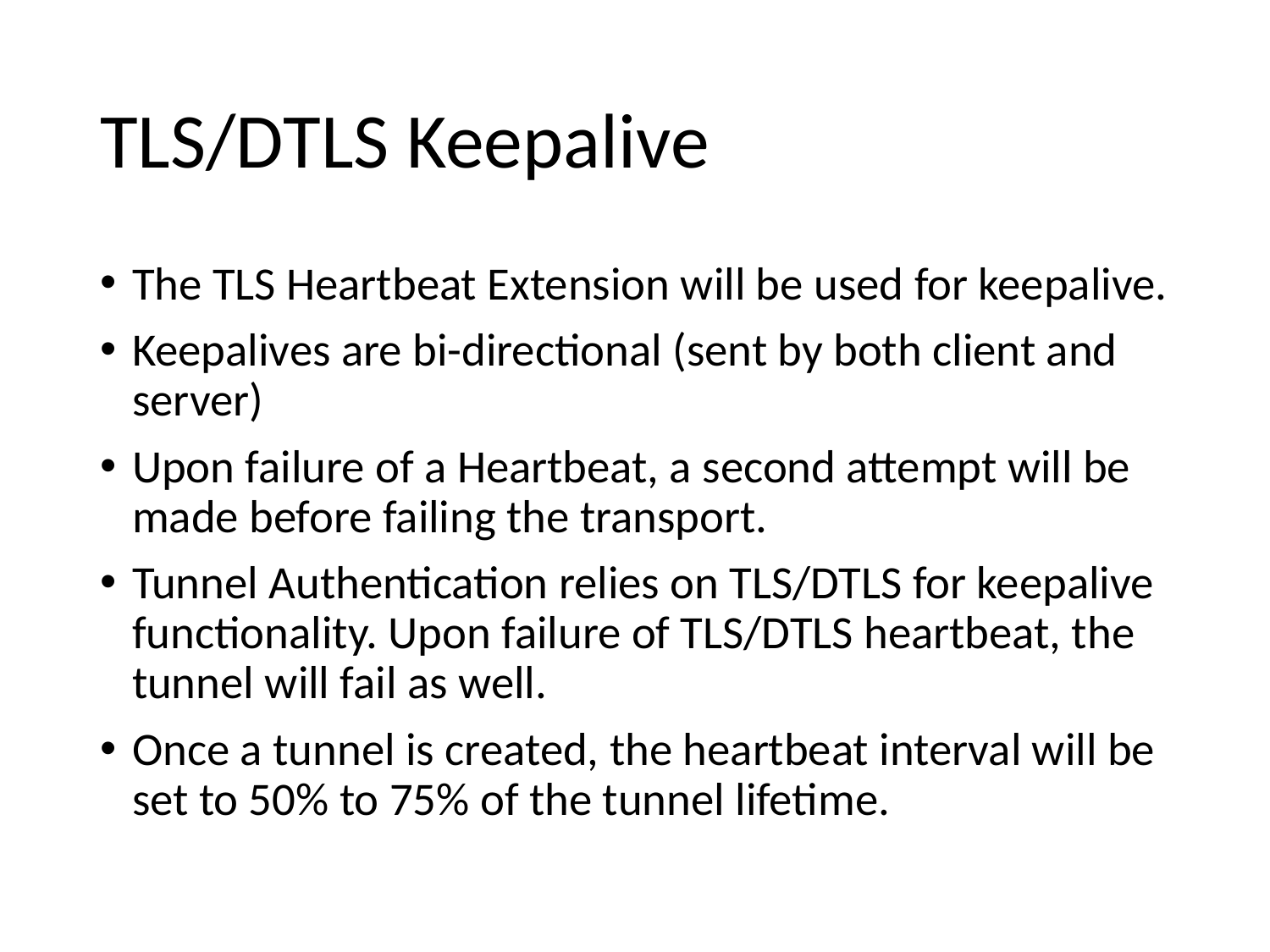

# TLS/DTLS Keepalive
The TLS Heartbeat Extension will be used for keepalive.
Keepalives are bi-directional (sent by both client and server)
Upon failure of a Heartbeat, a second attempt will be made before failing the transport.
Tunnel Authentication relies on TLS/DTLS for keepalive functionality. Upon failure of TLS/DTLS heartbeat, the tunnel will fail as well.
Once a tunnel is created, the heartbeat interval will be set to 50% to 75% of the tunnel lifetime.